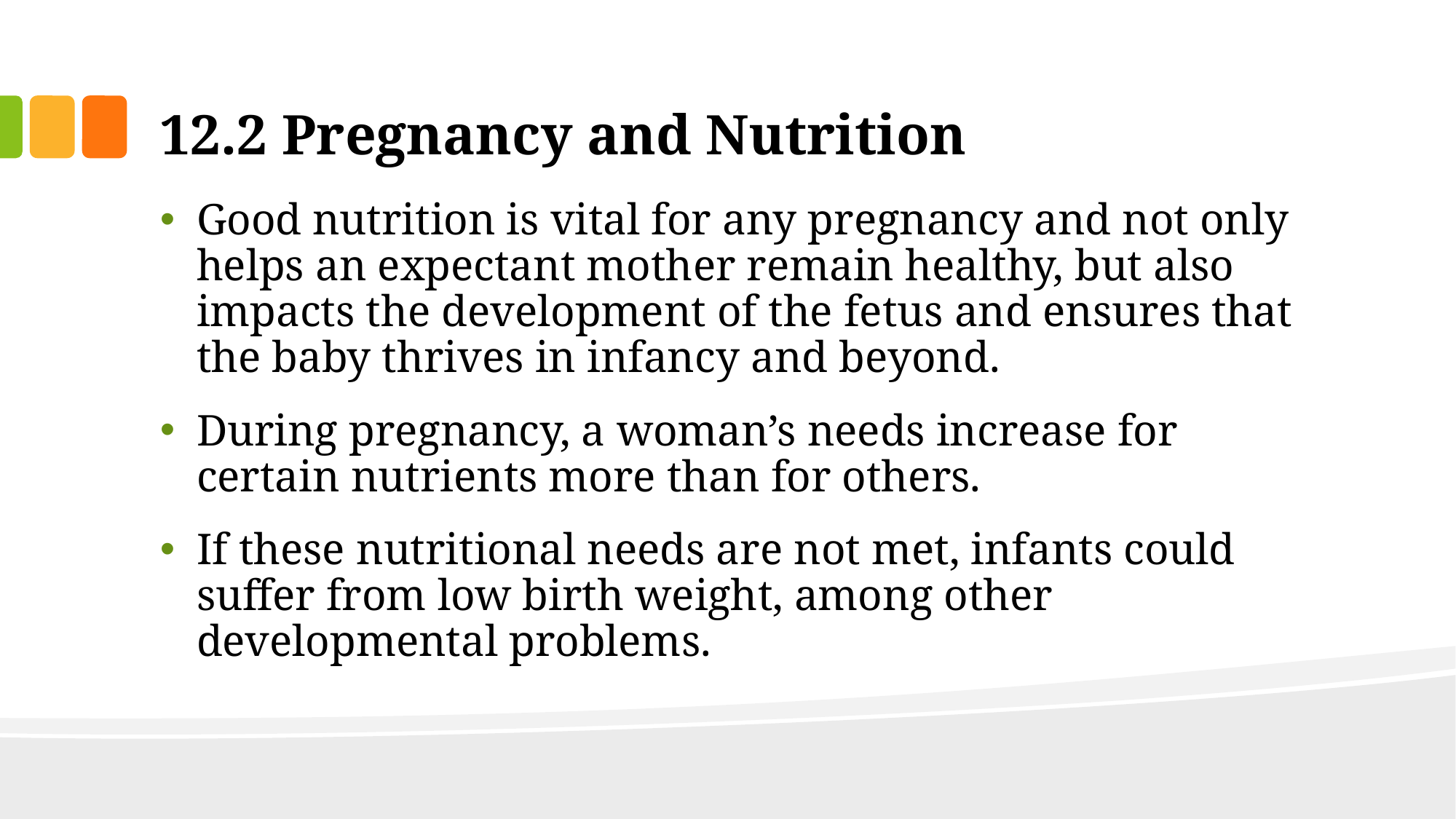

# 12.2 Pregnancy and Nutrition
Good nutrition is vital for any pregnancy and not only helps an expectant mother remain healthy, but also impacts the development of the fetus and ensures that the baby thrives in infancy and beyond.
During pregnancy, a woman’s needs increase for certain nutrients more than for others.
If these nutritional needs are not met, infants could suffer from low birth weight, among other developmental problems.